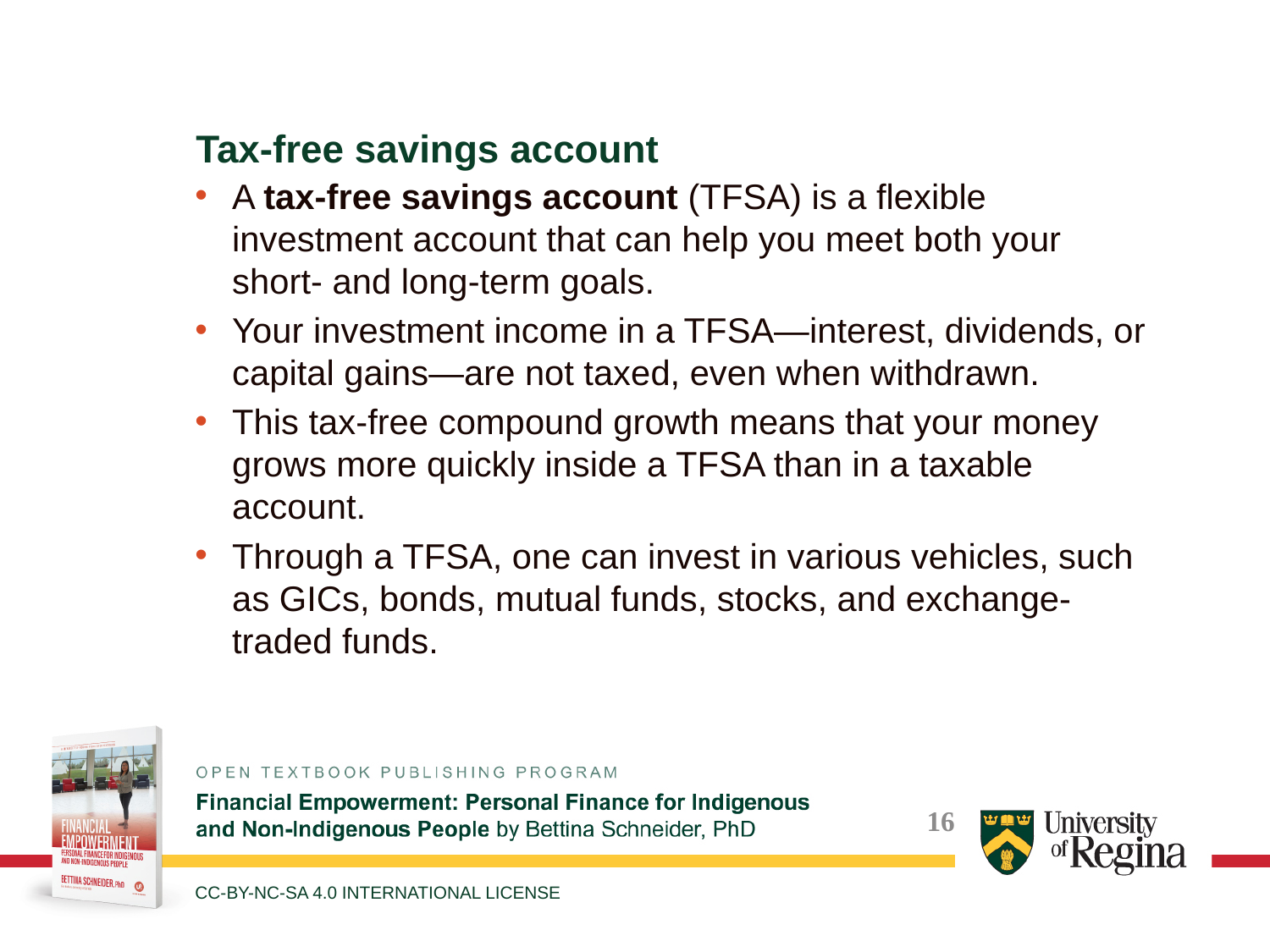

Tax-free savings account
A tax-free savings account (TFSA) is a flexible investment account that can help you meet both your short- and long-term goals.
Your investment income in a TFSA—interest, dividends, or capital gains—are not taxed, even when withdrawn.
This tax-free compound growth means that your money grows more quickly inside a TFSA than in a taxable account.
Through a TFSA, one can invest in various vehicles, such as GICs, bonds, mutual funds, stocks, and exchange-traded funds.
CC-BY-NC-SA 4.0 INTERNATIONAL LICENSE